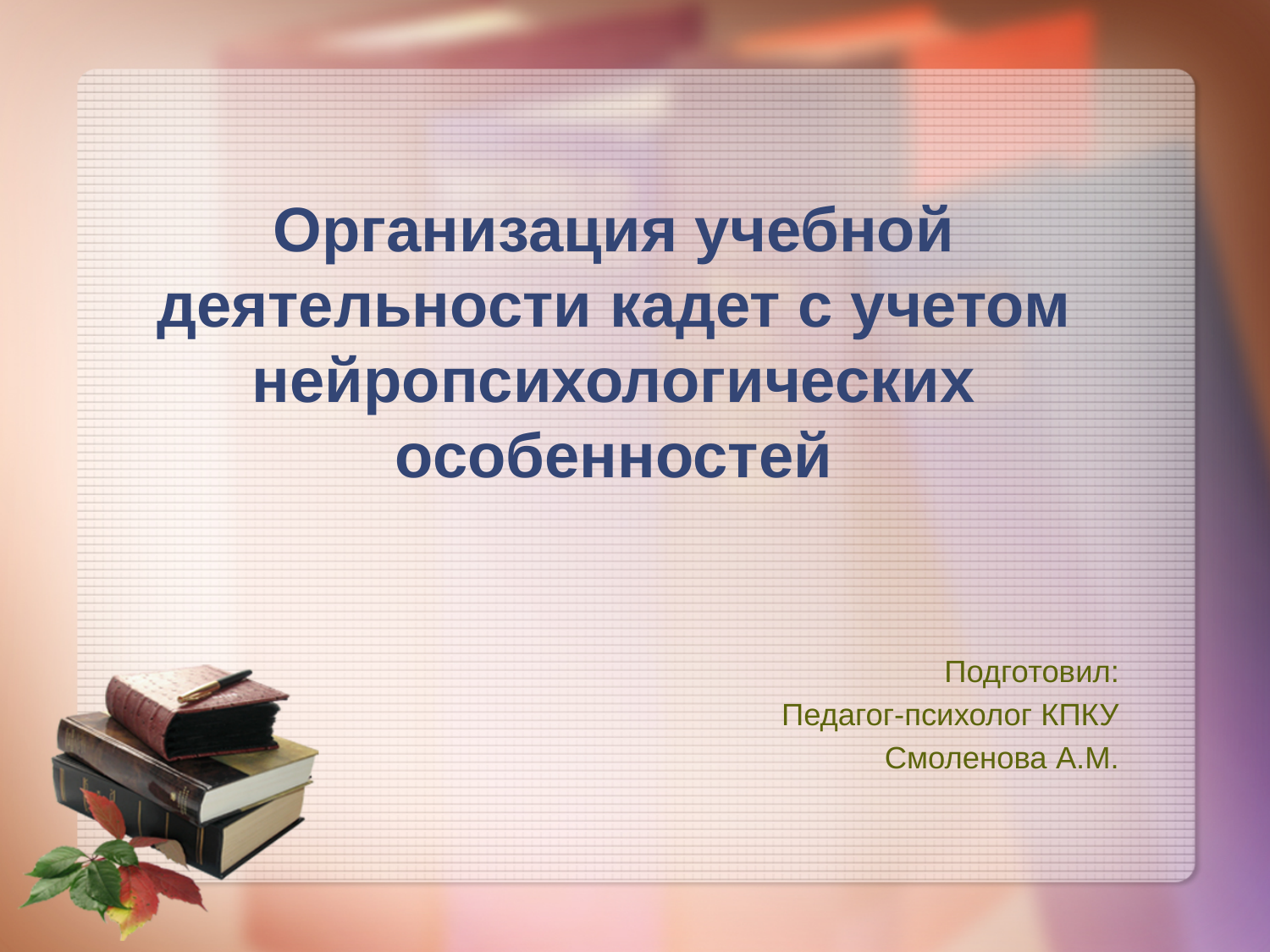

# Организация учебной деятельности кадет с учетом нейропсихологических особенностей
Подготовил:
Педагог-психолог КПКУ
Смоленова А.М.